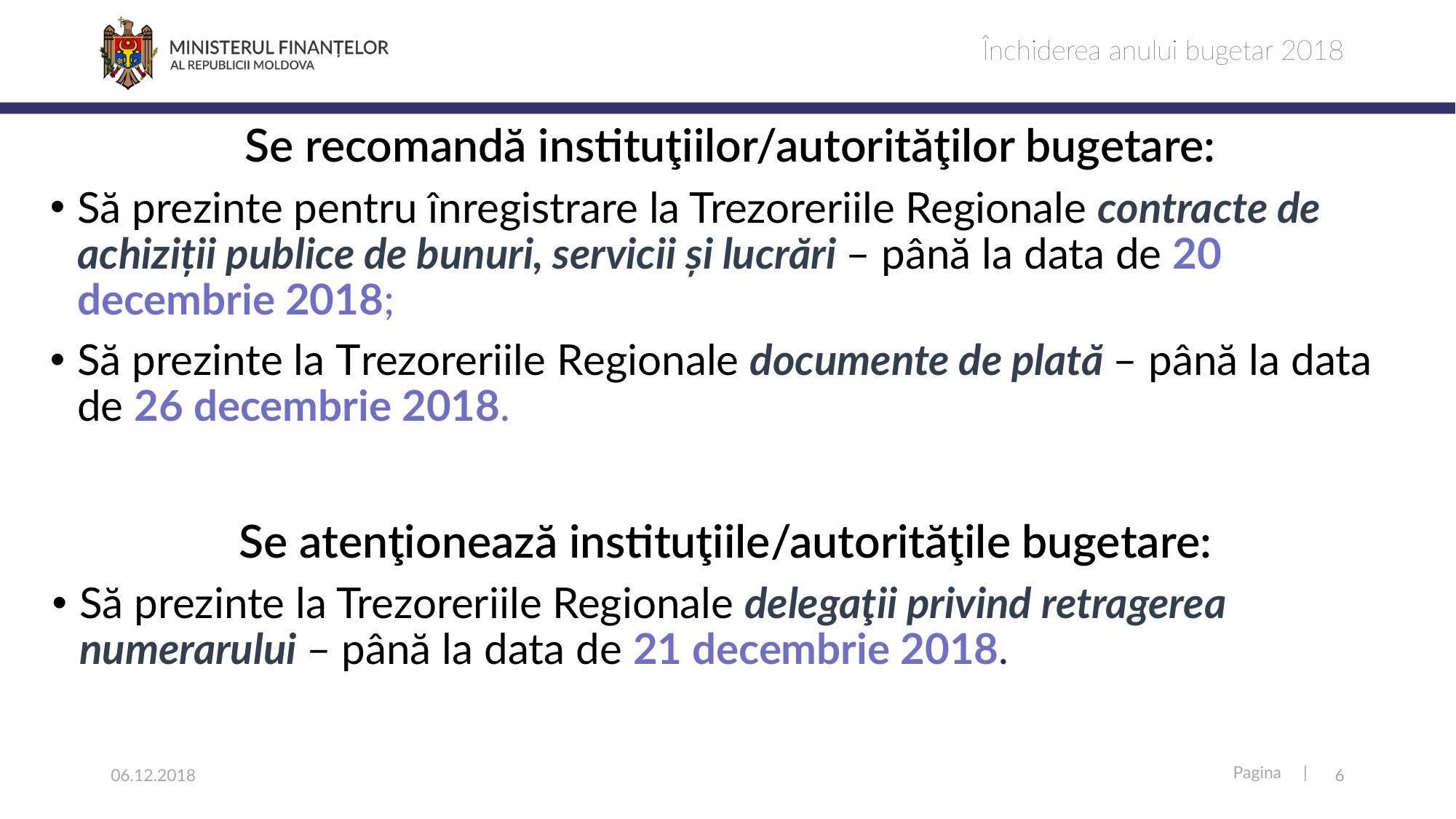

Închiderea anului bugetar 2018

# Se recomandă instituţiilor/autorităţilor bugetare:
Să prezinte pentru înregistrare la Trezoreriile Regionale contracte de achiziții publice de bunuri, servicii și lucrări – până la data de 20 decembrie 2018;
Să prezinte la Trezoreriile Regionale documente de plată – până la data de 26 decembrie 2018.
Se atenţionează instituţiile/autorităţile bugetare:
Să prezinte la Trezoreriile Regionale delegaţii privind retragerea numerarului – până la data de 21 decembrie 2018.

06.12.2018
6